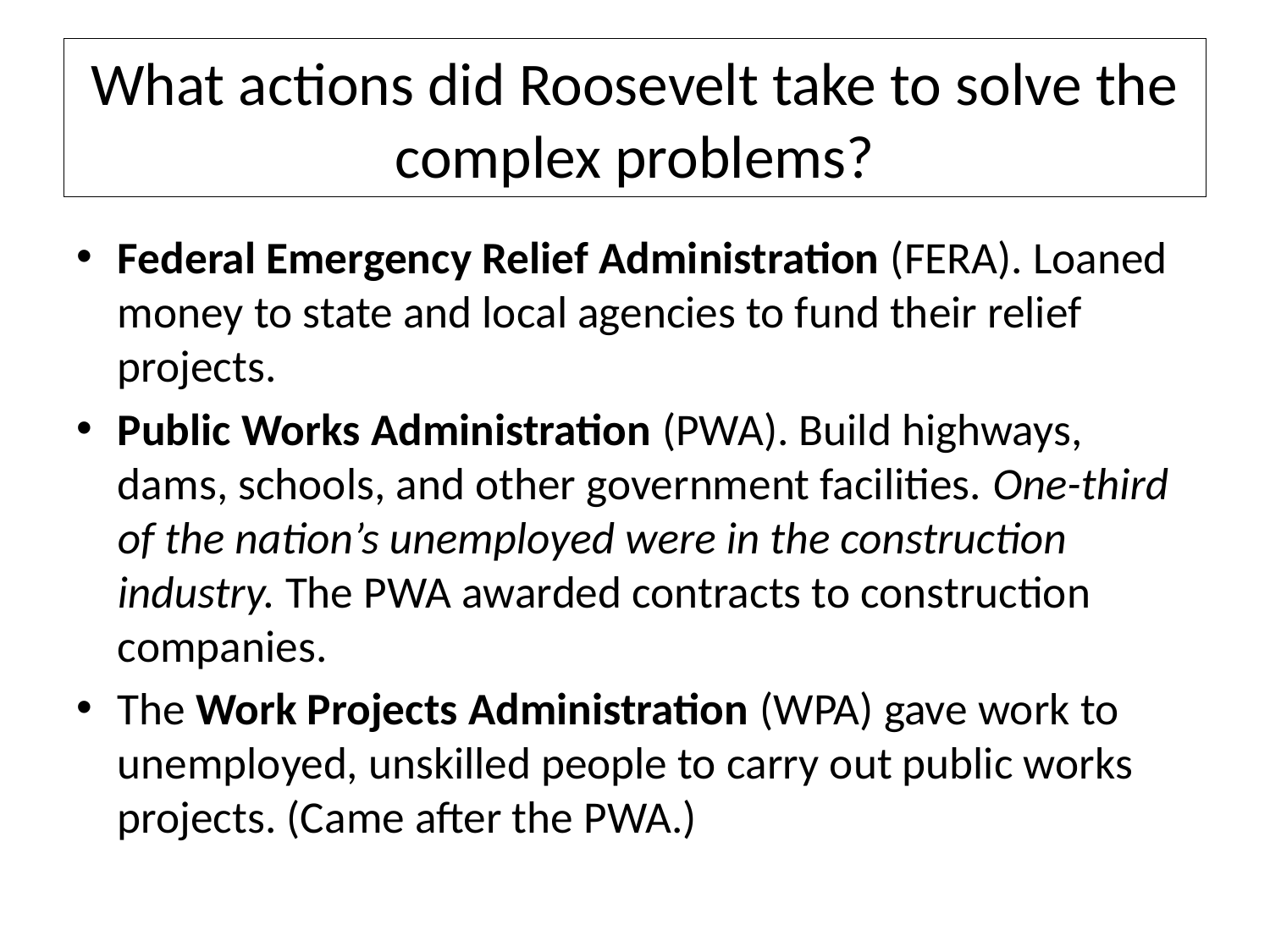

# What actions did Roosevelt take to solve the complex problems?
Federal Emergency Relief Administration (FERA). Loaned money to state and local agencies to fund their relief projects.
Public Works Administration (PWA). Build highways, dams, schools, and other government facilities. One-third of the nation’s unemployed were in the construction industry. The PWA awarded contracts to construction companies.
The Work Projects Administration (WPA) gave work to unemployed, unskilled people to carry out public works projects. (Came after the PWA.)